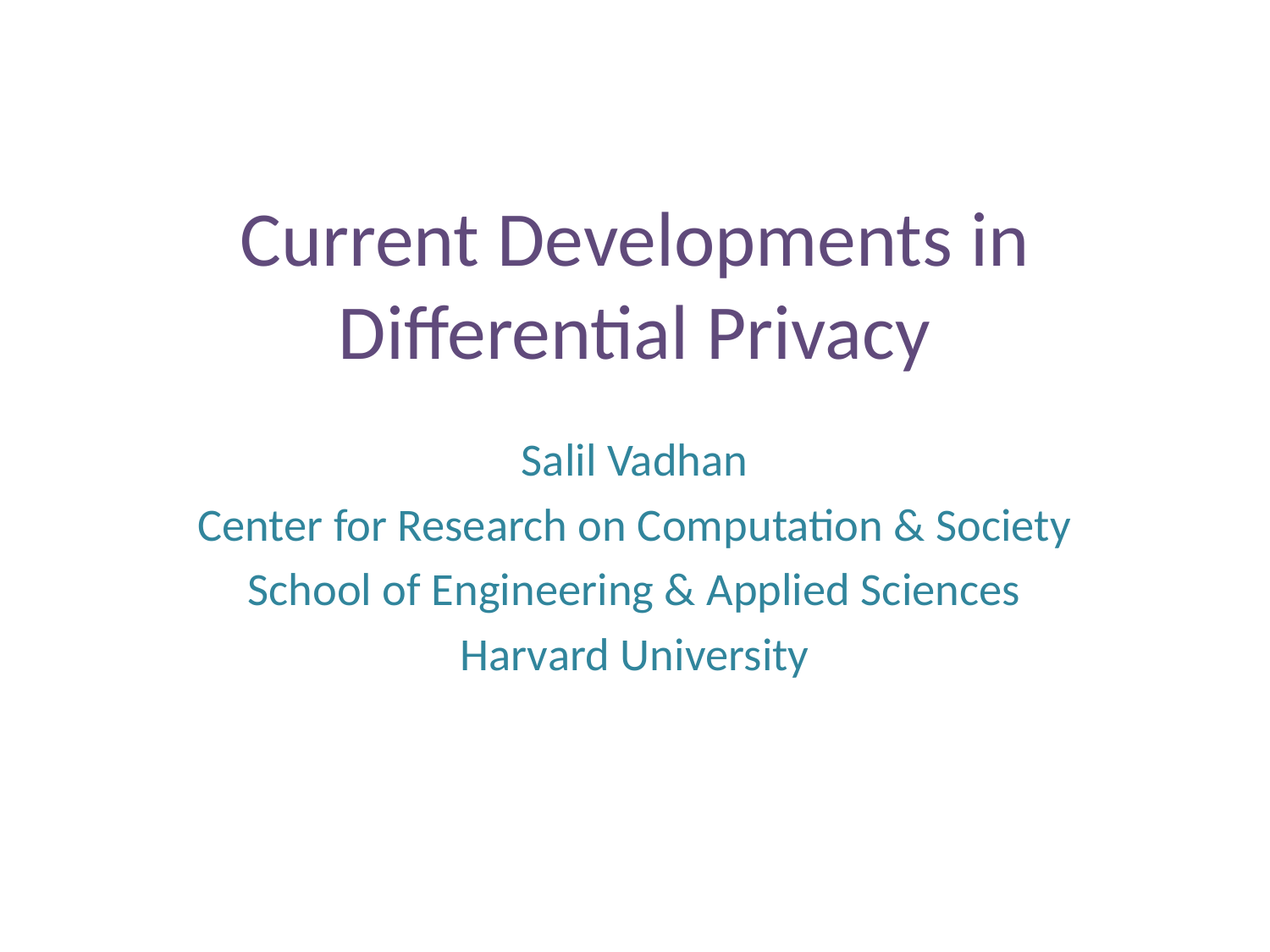

# Current Developments in Differential Privacy
Salil Vadhan
Center for Research on Computation & Society
School of Engineering & Applied Sciences
Harvard University
TexPoint fonts used in EMF.
Read the TexPoint manual before you delete this box.: AAAAA